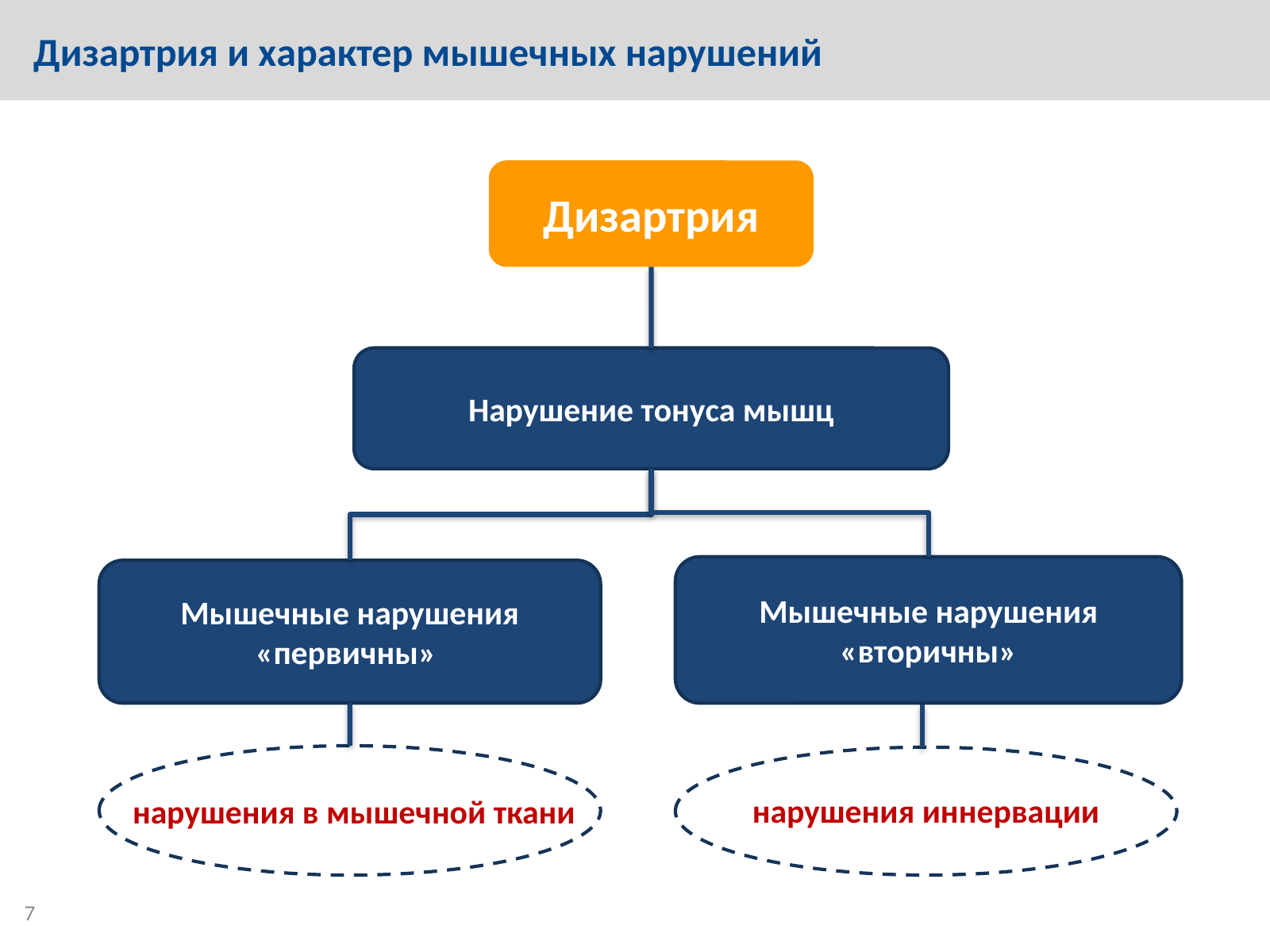

# Дизартрия и характер мышечных нарушений
Дизартрия
Нарушение тонуса мышц
Мышечные нарушения «вторичны»
Мышечные нарушения «первичны»
2012

нарушения иннервации
нарушения в мышечной ткани
7